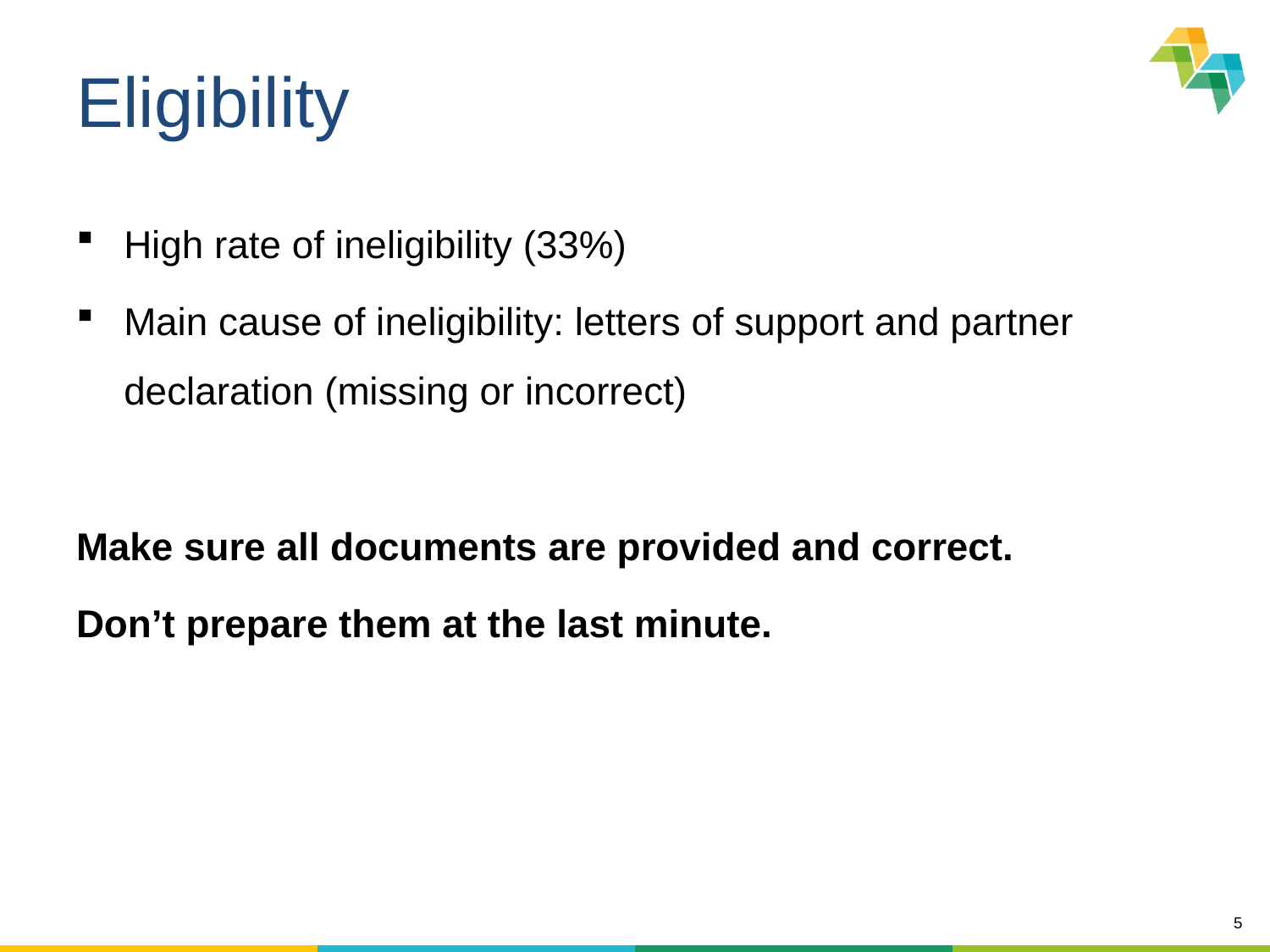

# Eligibility
High rate of ineligibility (33%)
Main cause of ineligibility: letters of support and partner declaration (missing or incorrect)

Make sure all documents are provided and correct.
Don’t prepare them at the last minute.